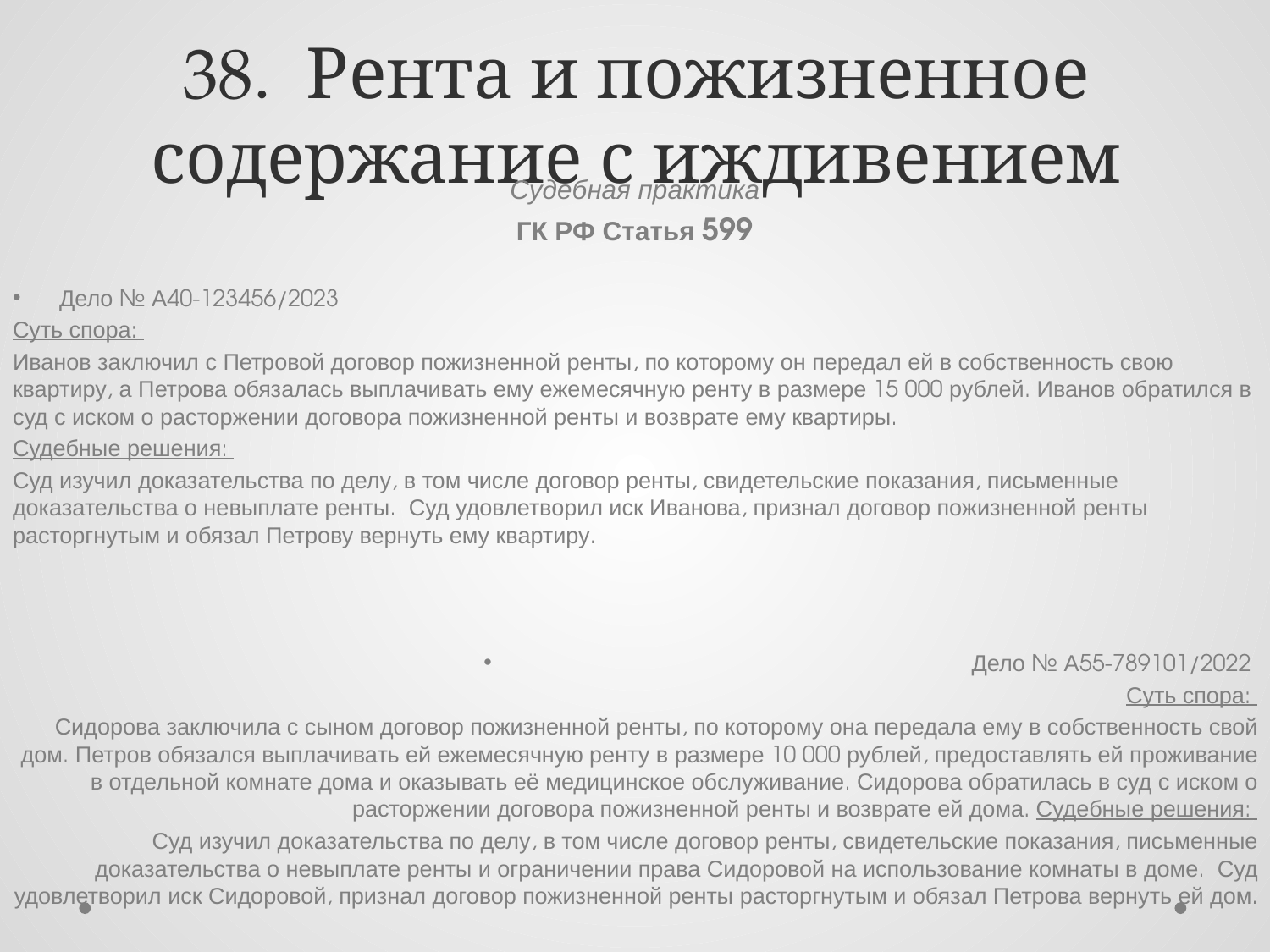

# 38.  Рента и пожизненное содержание с иждивением
Судебная практика
ГК РФ Статья 599

Дело № А40-123456/2023
Суть спора:
Иванов заключил с Петровой договор пожизненной ренты, по которому он передал ей в собственность свою квартиру, а Петрова обязалась выплачивать ему ежемесячную ренту в размере 15 000 рублей. Иванов обратился в суд с иском о расторжении договора пожизненной ренты и возврате ему квартиры.
Судебные решения:
Суд изучил доказательства по делу, в том числе договор ренты, свидетельские показания, письменные доказательства о невыплате ренты.  Суд удовлетворил иск Иванова, признал договор пожизненной ренты расторгнутым и обязал Петрову вернуть ему квартиру.

Дело № А55-789101/2022
Суть спора:
Сидорова заключила с сыном договор пожизненной ренты, по которому она передала ему в собственность свой дом. Петров обязался выплачивать ей ежемесячную ренту в размере 10 000 рублей, предоставлять ей проживание в отдельной комнате дома и оказывать её медицинское обслуживание. Сидорова обратилась в суд с иском о расторжении договора пожизненной ренты и возврате ей дома. Судебные решения:
Суд изучил доказательства по делу, в том числе договор ренты, свидетельские показания, письменные доказательства о невыплате ренты и ограничении права Сидоровой на использование комнаты в доме.  Суд удовлетворил иск Сидоровой, признал договор пожизненной ренты расторгнутым и обязал Петрова вернуть ей дом.